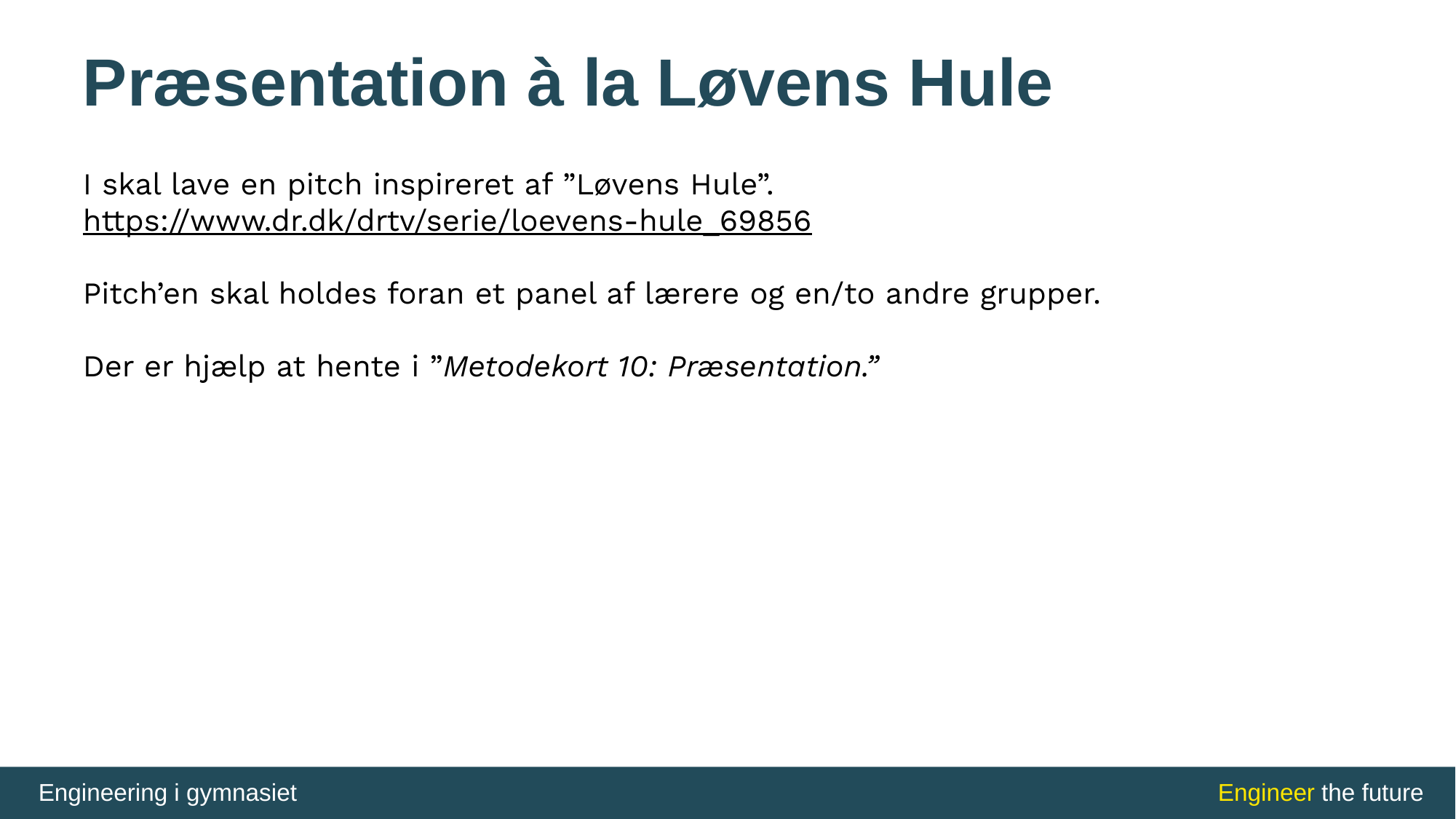

# Præsentation à la Løvens Hule
I skal lave en pitch inspireret af ”Løvens Hule”. https://www.dr.dk/drtv/serie/loevens-hule_69856
Pitch’en skal holdes foran et panel af lærere og en/to andre grupper.
Der er hjælp at hente i ”Metodekort 10: Præsentation.”